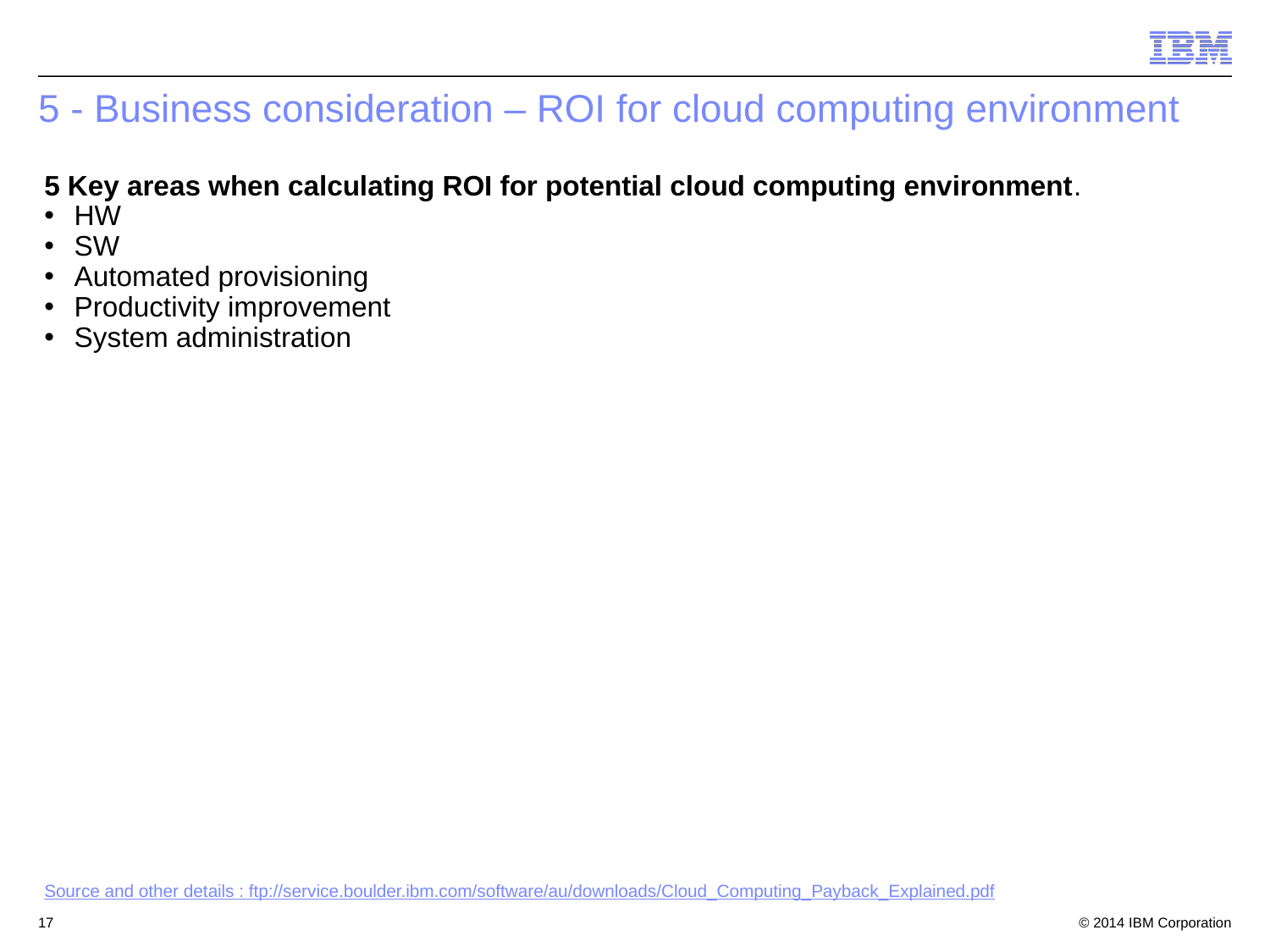

# 5 - Business consideration – ROI for cloud computing environment
5 Key areas when calculating ROI for potential cloud computing environment.
HW
SW
Automated provisioning
Productivity improvement
System administration
Source and other details : ftp://service.boulder.ibm.com/software/au/downloads/Cloud_Computing_Payback_Explained.pdf
17